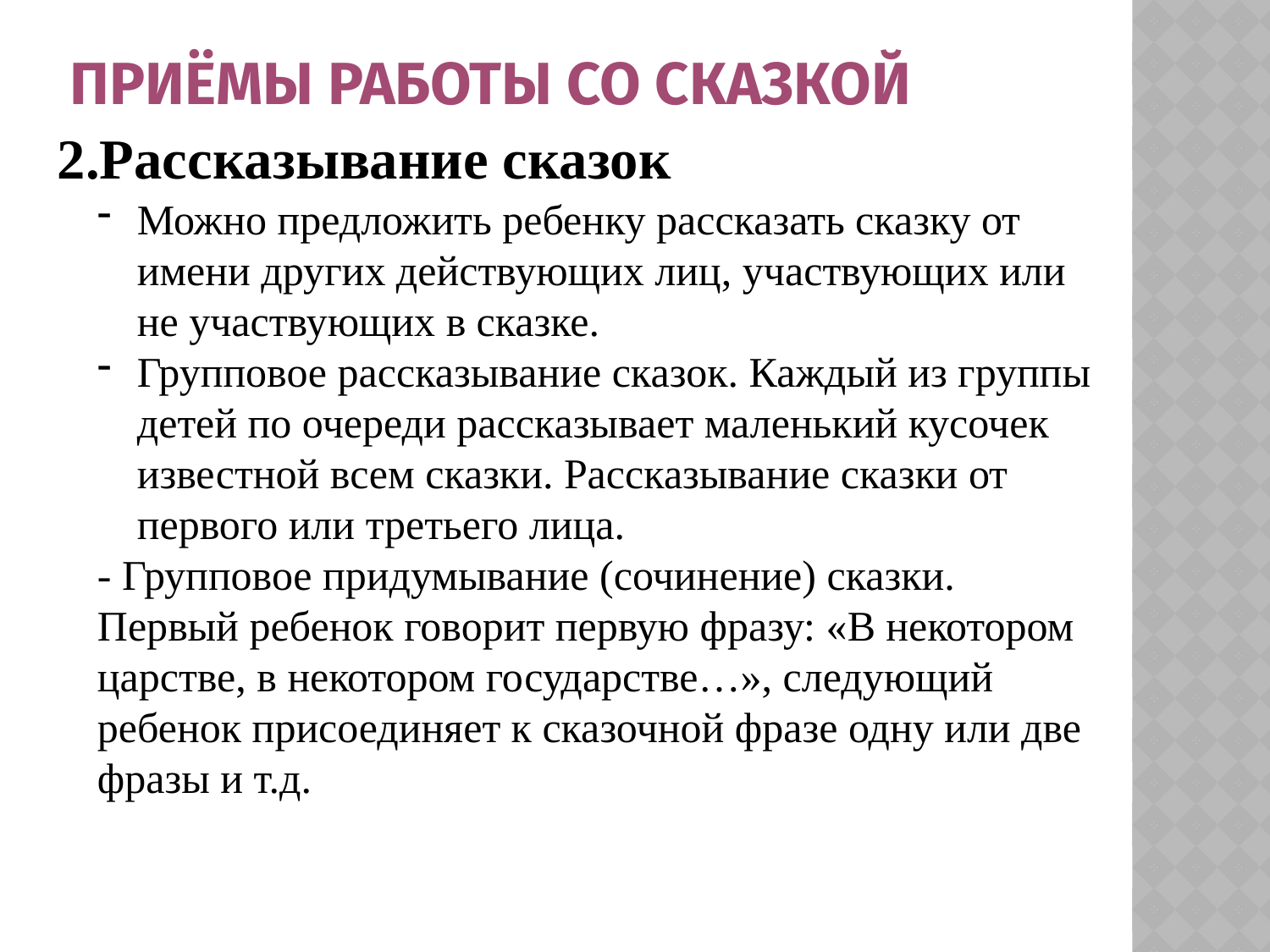

# Приёмы работы со сказкой
2.Рассказывание сказок
Можно предложить ребенку рассказать сказку от имени других действующих лиц, участвующих или не участвующих в сказке.
Групповое рассказывание сказок. Каждый из группы детей по очереди рассказывает маленький кусочек известной всем сказки. Рассказывание сказки от первого или третьего лица.
- Групповое придумывание (сочинение) сказки. Первый ребенок говорит первую фразу: «В некотором царстве, в некотором государстве…», следующий ребенок присоединяет к сказочной фразе одну или две фразы и т.д.